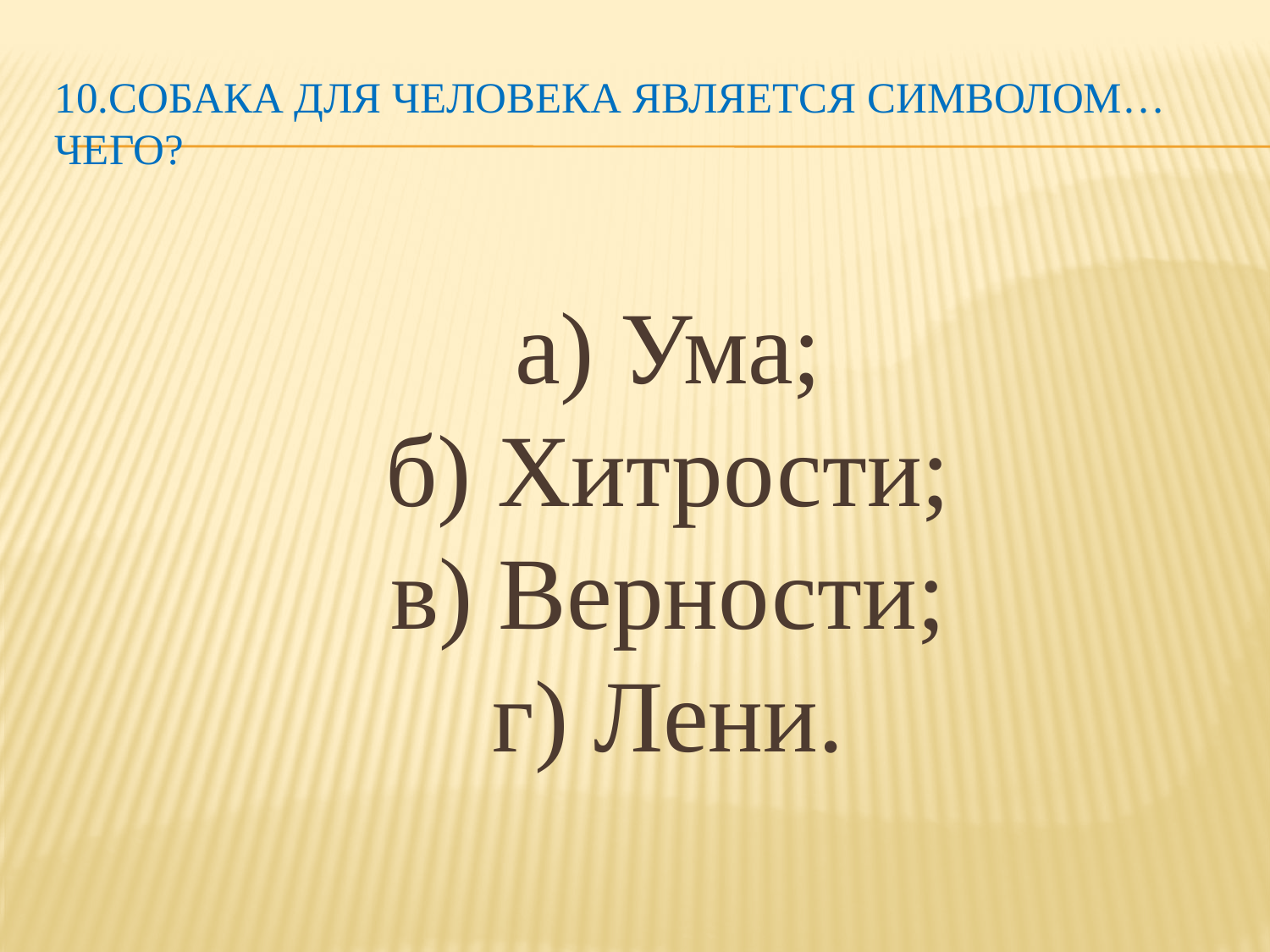

# 10.Собака для человека является символом… Чего?
а) Ума;
б) Хитрости;
в) Верности;
г) Лени.